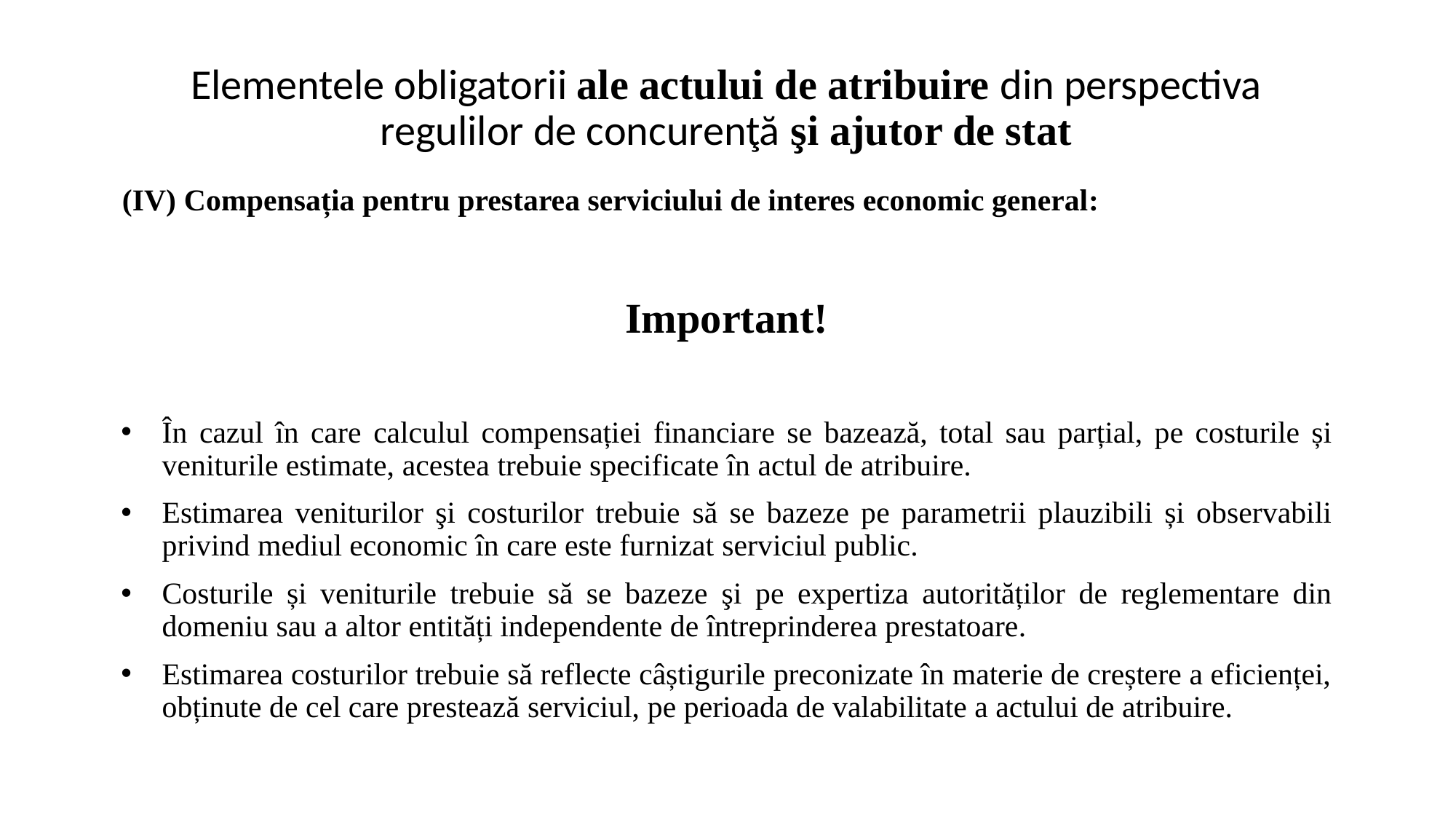

Elementele obligatorii ale actului de atribuire din perspectiva regulilor de concurenţă şi ajutor de stat
(IV) Compensația pentru prestarea serviciului de interes economic general:
# Important!
În cazul în care calculul compensației financiare se bazează, total sau parțial, pe costurile și veniturile estimate, acestea trebuie specificate în actul de atribuire.
Estimarea veniturilor şi costurilor trebuie să se bazeze pe parametrii plauzibili și observabili privind mediul economic în care este furnizat serviciul public.
Costurile și veniturile trebuie să se bazeze şi pe expertiza autorităților de reglementare din domeniu sau a altor entități independente de întreprinderea prestatoare.
Estimarea costurilor trebuie să reflecte câștigurile preconizate în materie de creștere a eficienței, obținute de cel care prestează serviciul, pe perioada de valabilitate a actului de atribuire.